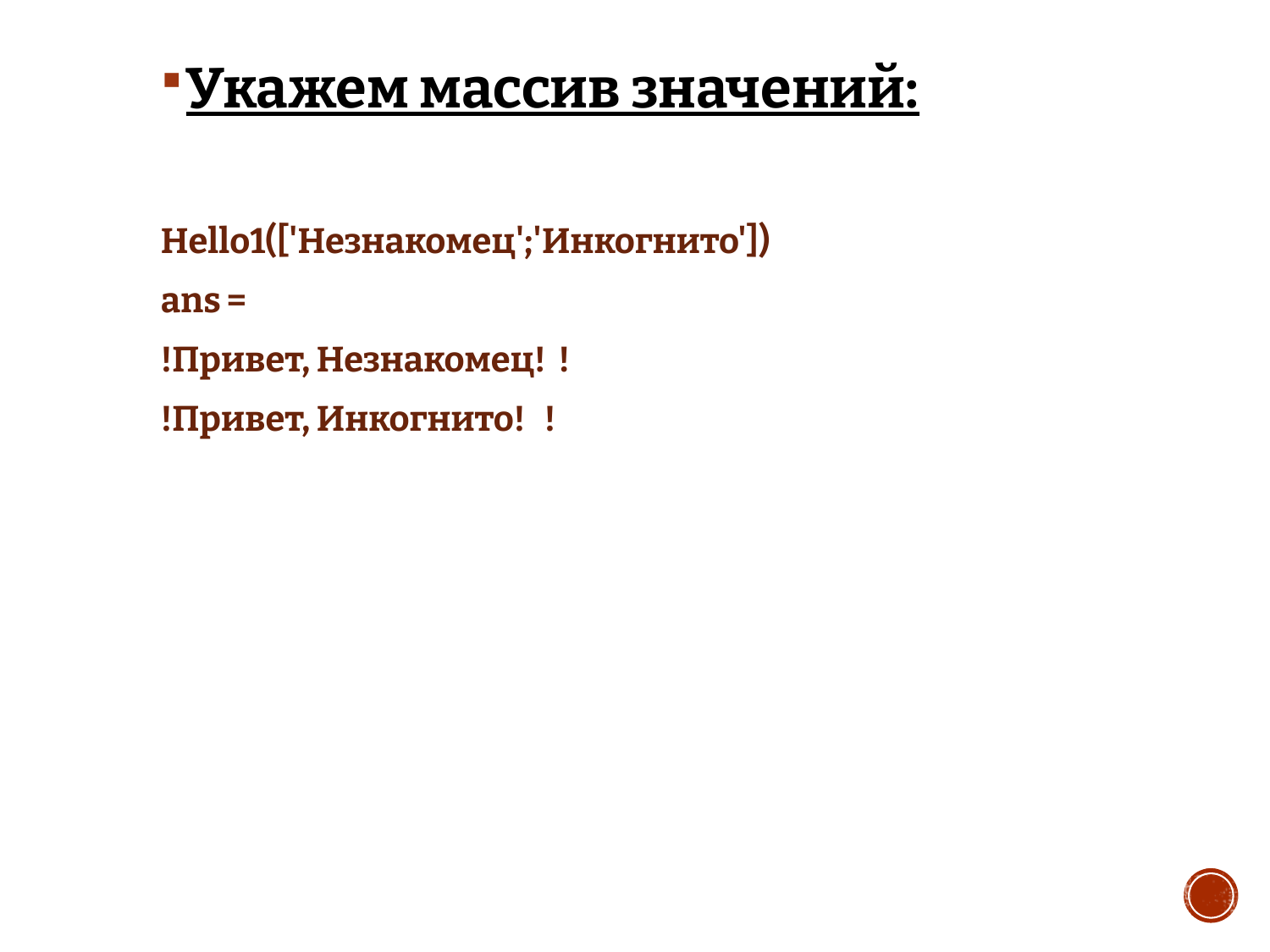

Укажем массив значений:

Hello1(['Незнакомец';'Инкогнито'])
ans =
!Привет, Незнакомец!  !
!Привет, Инкогнито!   !